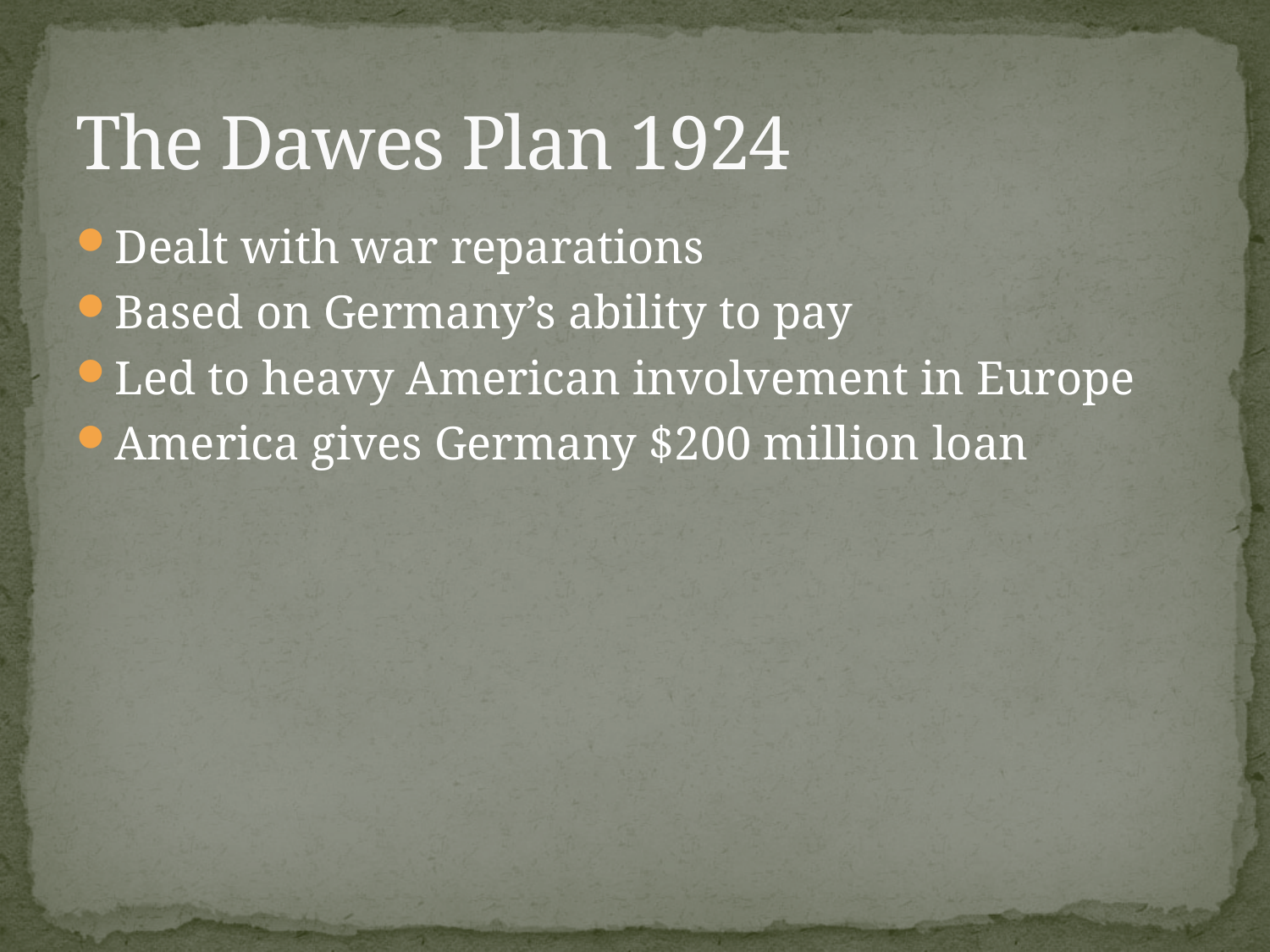

# The Dawes Plan 1924
Dealt with war reparations
Based on Germany’s ability to pay
Led to heavy American involvement in Europe
America gives Germany $200 million loan